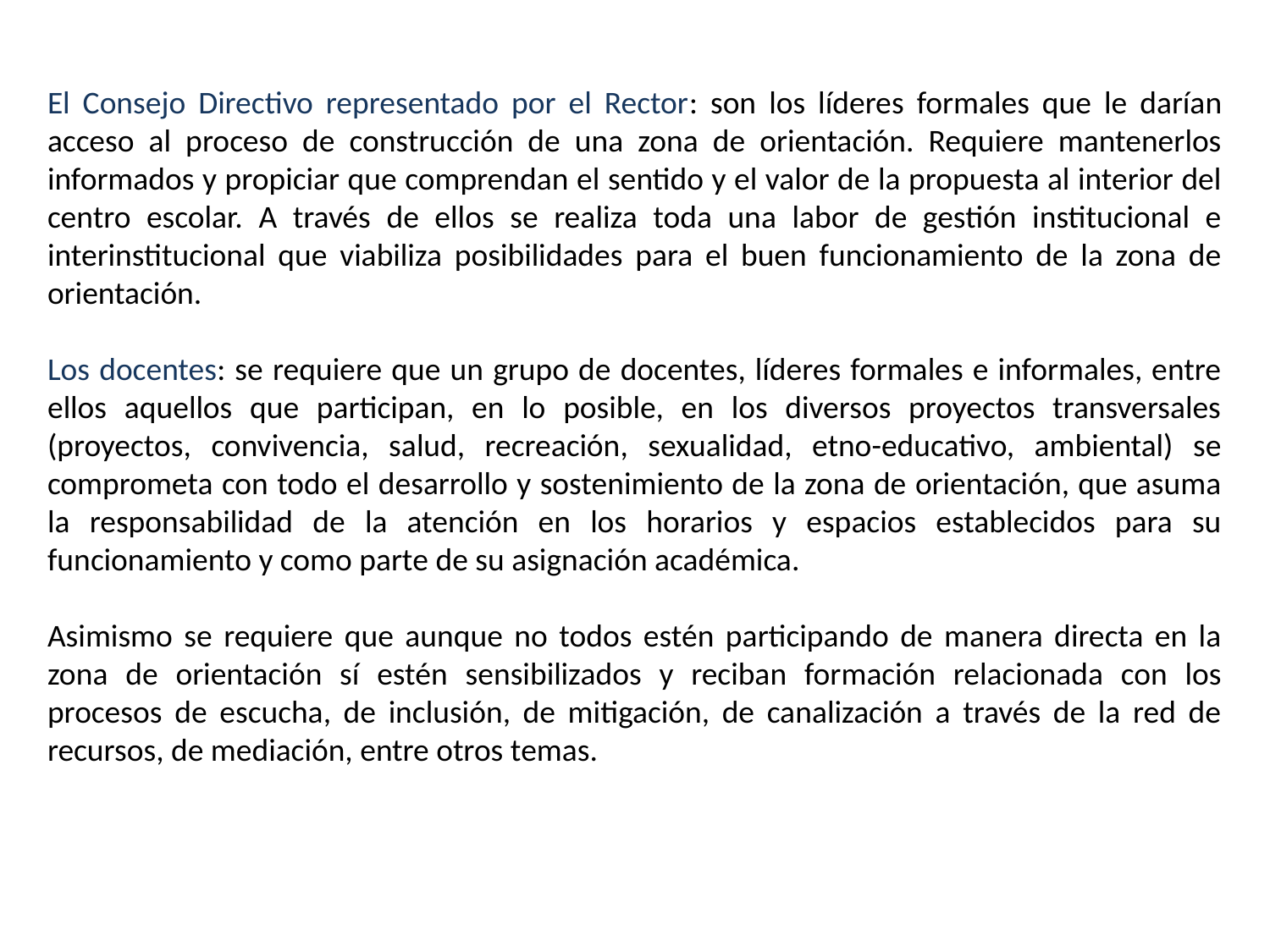

El Consejo Directivo representado por el Rector: son los líderes formales que le darían acceso al proceso de construcción de una zona de orientación. Requiere mantenerlos informados y propiciar que comprendan el sentido y el valor de la propuesta al interior del centro escolar. A través de ellos se realiza toda una labor de gestión institucional e interinstitucional que viabiliza posibilidades para el buen funcionamiento de la zona de orientación.

Los docentes: se requiere que un grupo de docentes, líderes formales e informales, entre ellos aquellos que participan, en lo posible, en los diversos proyectos transversales (proyectos, convivencia, salud, recreación, sexualidad, etno-educativo, ambiental) se comprometa con todo el desarrollo y sostenimiento de la zona de orientación, que asuma la responsabilidad de la atención en los horarios y espacios establecidos para su funcionamiento y como parte de su asignación académica.

Asimismo se requiere que aunque no todos estén participando de manera directa en la zona de orientación sí estén sensibilizados y reciban formación relacionada con los procesos de escucha, de inclusión, de mitigación, de canalización a través de la red de recursos, de mediación, entre otros temas.